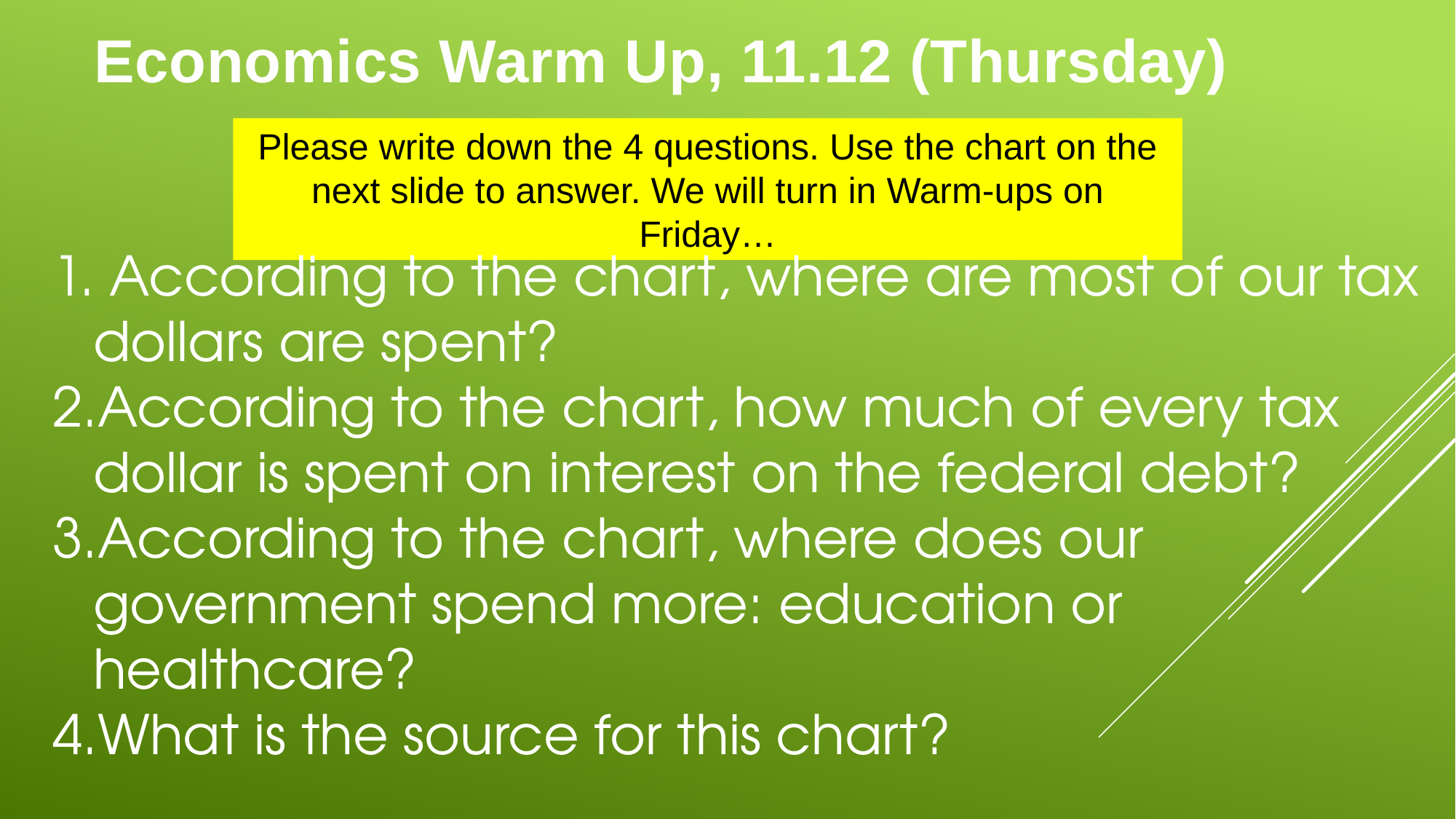

Economics Warm Up, 11.12 (Thursday)
Please write down the 4 questions. Use the chart on the next slide to answer. We will turn in Warm-ups on Friday…
 According to the chart, where are most of our tax dollars are spent?
According to the chart, how much of every tax dollar is spent on interest on the federal debt?
According to the chart, where does our government spend more: education or healthcare?
What is the source for this chart?